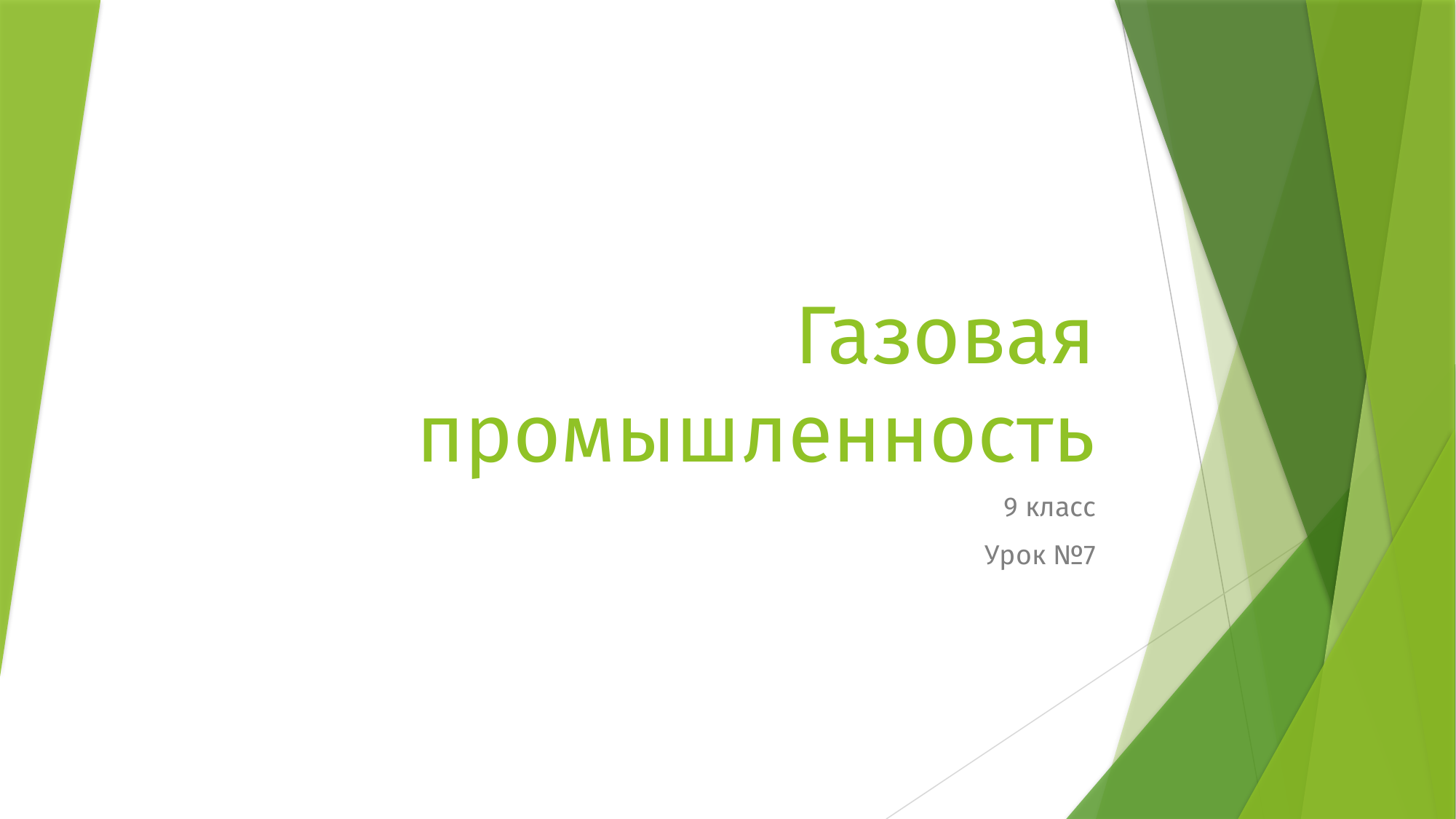

# Газовая промышленность
9 класс
Урок №7